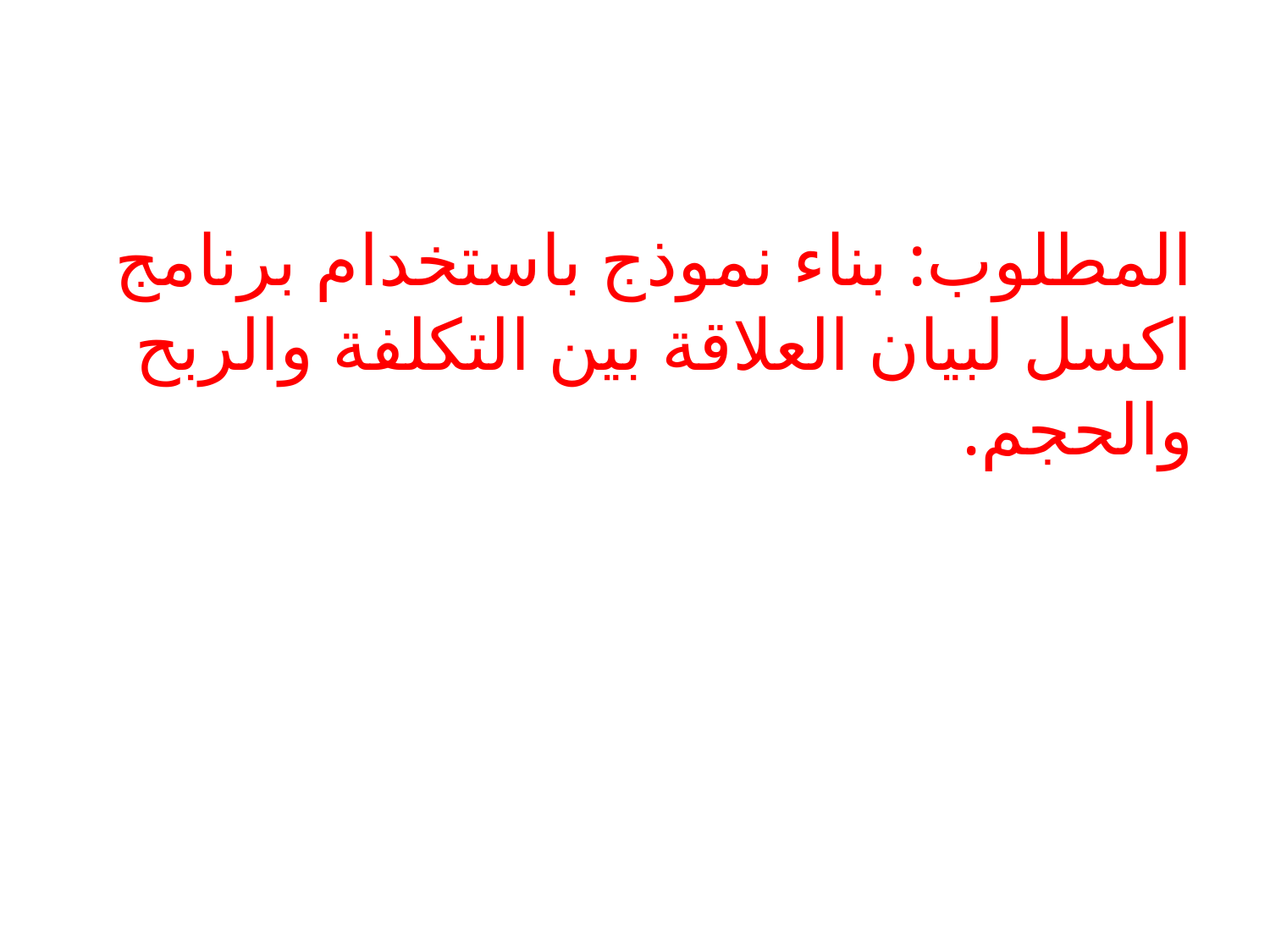

# المطلوب: بناء نموذج باستخدام برنامج اكسل لبيان العلاقة بين التكلفة والربح والحجم.